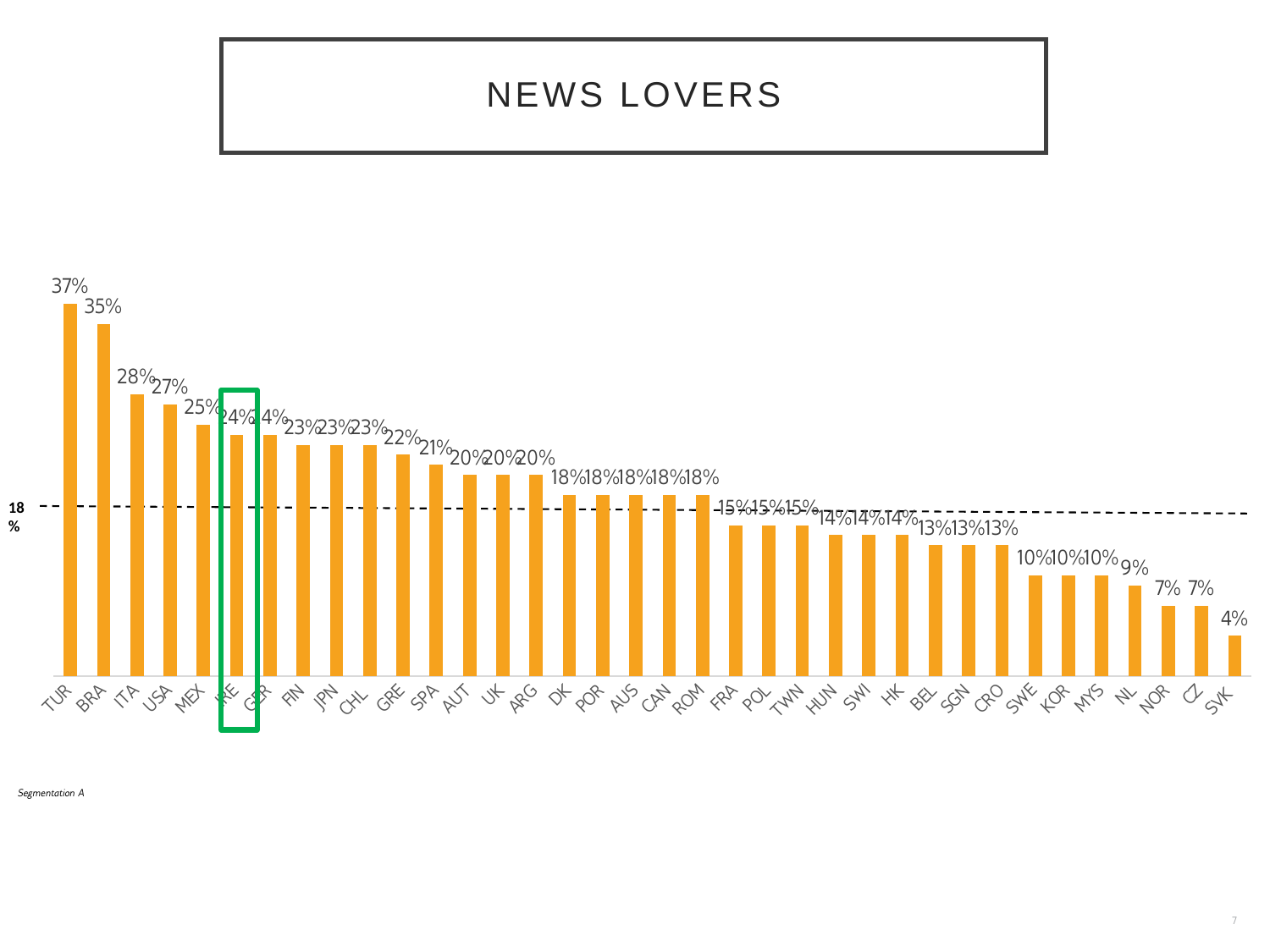

# News lovers

### Chart

| Category | news lovers |
|---|---|
| TUR | 0.37 |
| BRA | 0.35 |
| ITA | 0.28 |
| USA | 0.27 |
| MEX | 0.25 |
| IRE | 0.24 |
| GER | 0.24 |
| FIN | 0.23 |
| JPN | 0.23 |
| CHL  | 0.23 |
| GRE | 0.22 |
| SPA | 0.21 |
| AUT | 0.2 |
| UK | 0.2 |
| ARG | 0.2 |
| DK | 0.18 |
| POR | 0.18 |
| AUS | 0.18 |
| CAN | 0.18 |
| ROM | 0.18 |
| FRA | 0.15 |
| POL | 0.15 |
| TWN | 0.15 |
| HUN | 0.14 |
| SWI | 0.14 |
| HK | 0.14 |
| BEL | 0.13 |
| SGN | 0.13 |
| CRO | 0.13 |
| SWE | 0.1 |
| KOR | 0.1 |
| MYS | 0.1 |
| NL | 0.09 |
| NOR | 0.07 |
| CZ | 0.07 |
| SVK  | 0.04 |
18%
Segmentation A